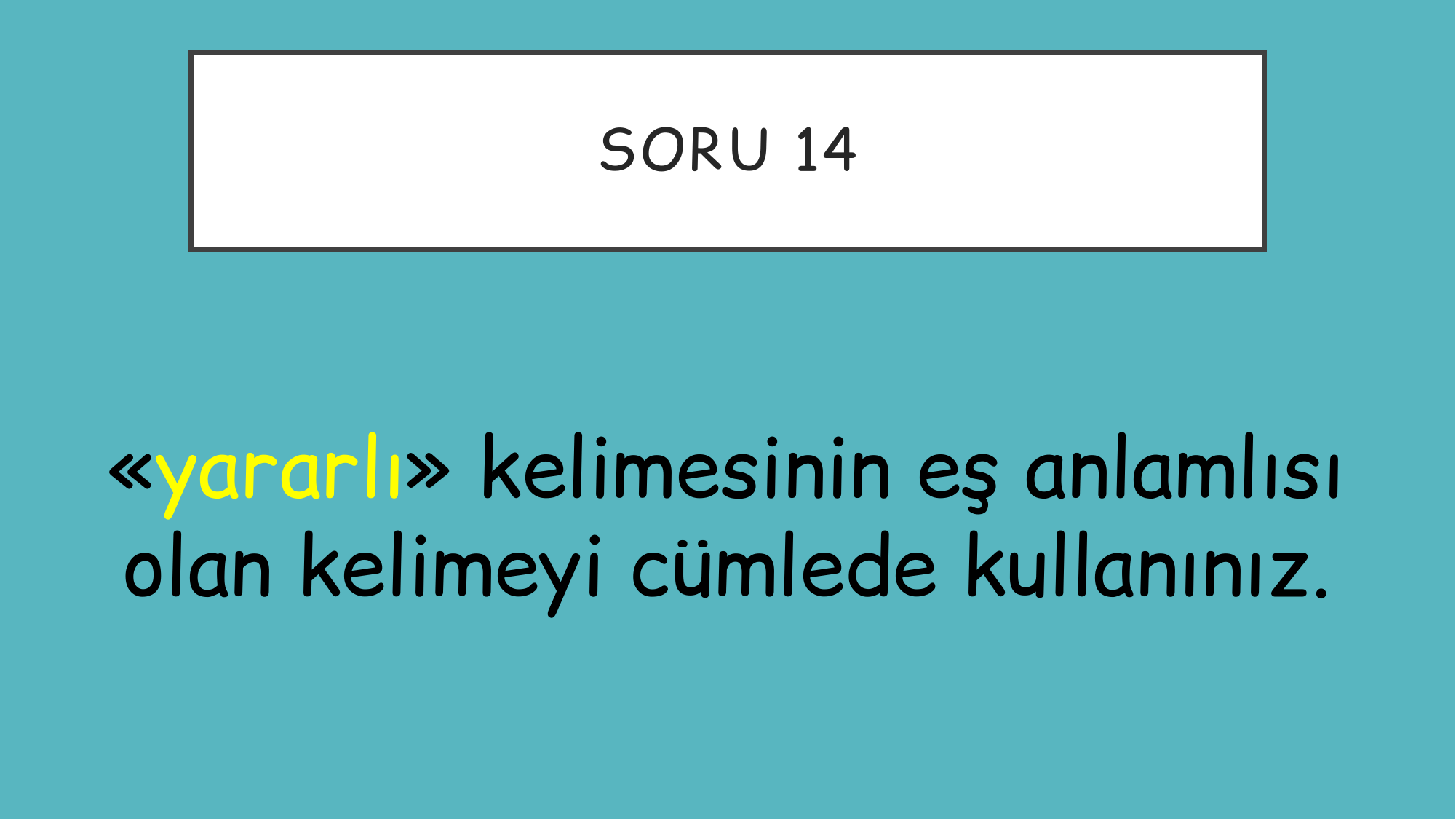

# Soru 14
«yararlı» kelimesinin eş anlamlısı olan kelimeyi cümlede kullanınız.